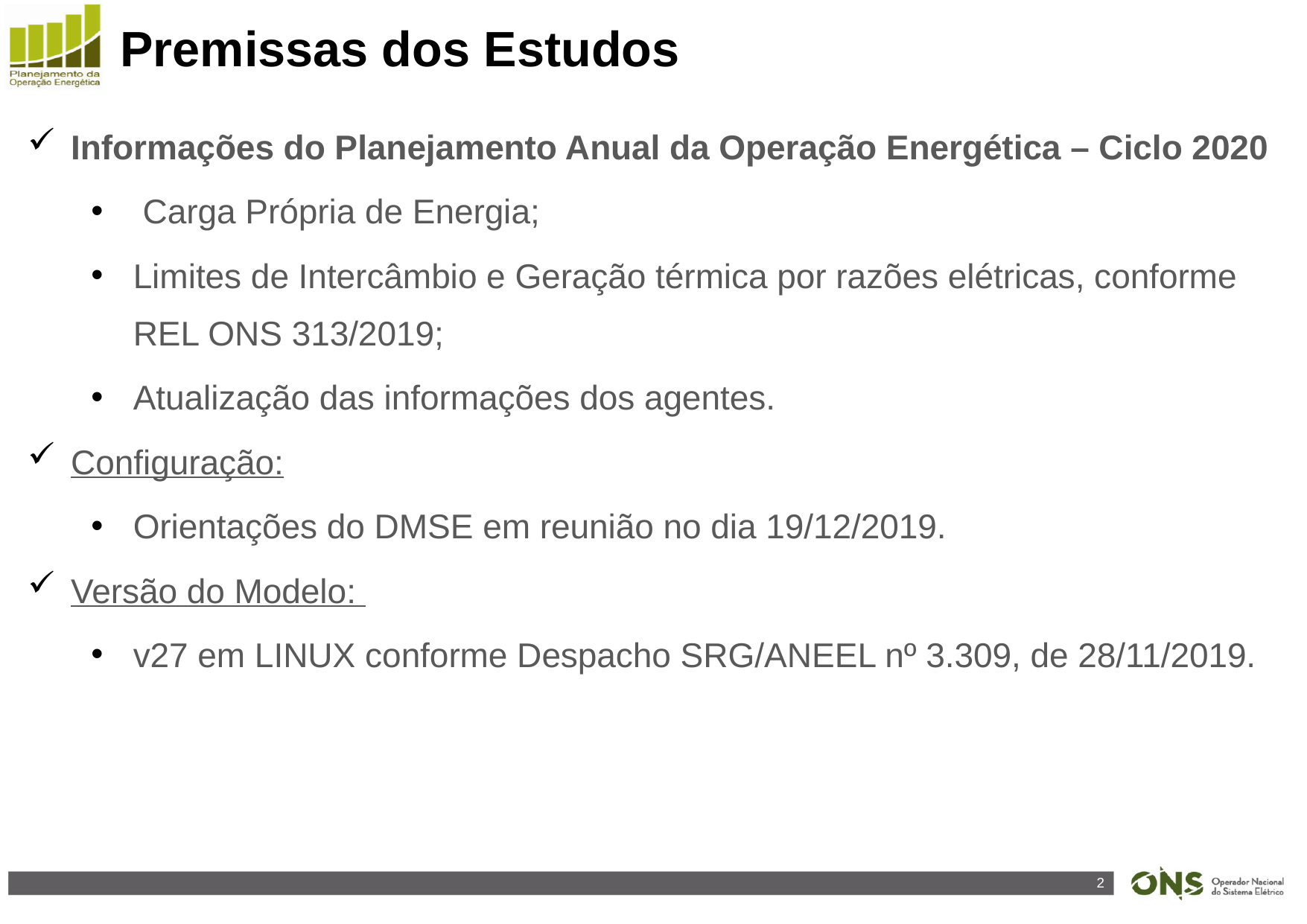

# Premissas dos Estudos
Informações do Planejamento Anual da Operação Energética – Ciclo 2020
 Carga Própria de Energia;
Limites de Intercâmbio e Geração térmica por razões elétricas, conforme REL ONS 313/2019;
Atualização das informações dos agentes.
Configuração:
Orientações do DMSE em reunião no dia 19/12/2019.
Versão do Modelo:
v27 em LINUX conforme Despacho SRG/ANEEL nº 3.309, de 28/11/2019.